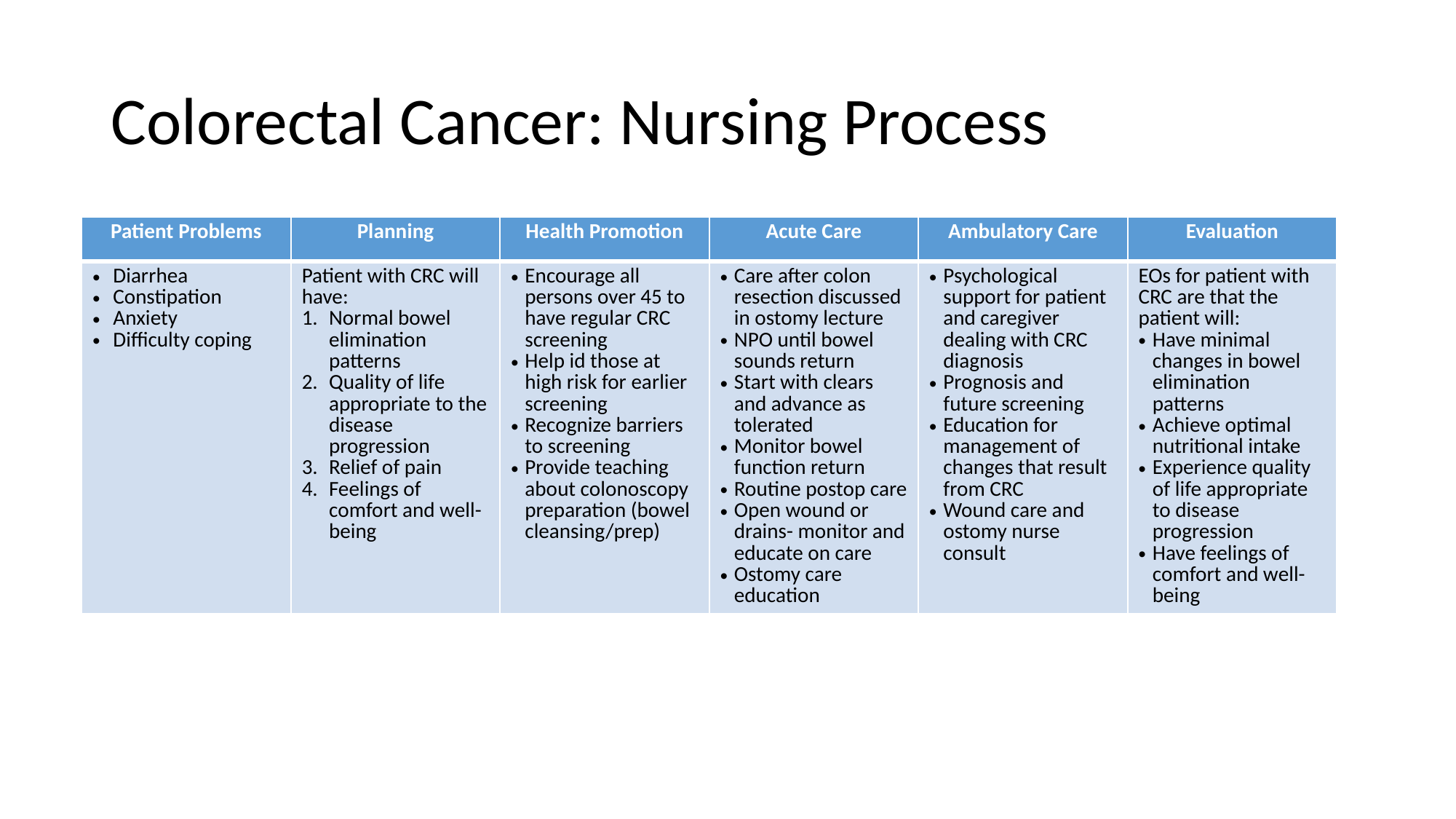

# Colorectal Cancer: Nursing Process
| Patient Problems | Planning | Health Promotion | Acute Care | Ambulatory Care | Evaluation |
| --- | --- | --- | --- | --- | --- |
| Diarrhea Constipation Anxiety Difficulty coping | Patient with CRC will have: Normal bowel elimination patterns Quality of life appropriate to the disease progression Relief of pain Feelings of comfort and well-being | Encourage all persons over 45 to have regular CRC screening Help id those at high risk for earlier screening Recognize barriers to screening Provide teaching about colonoscopy preparation (bowel cleansing/prep) | Care after colon resection discussed in ostomy lecture NPO until bowel sounds return Start with clears and advance as tolerated Monitor bowel function return Routine postop care Open wound or drains- monitor and educate on care Ostomy care education | Psychological support for patient and caregiver dealing with CRC diagnosis Prognosis and future screening Education for management of changes that result from CRC Wound care and ostomy nurse consult | EOs for patient with CRC are that the patient will: Have minimal changes in bowel elimination patterns Achieve optimal nutritional intake Experience quality of life appropriate to disease progression Have feelings of comfort and well-being |